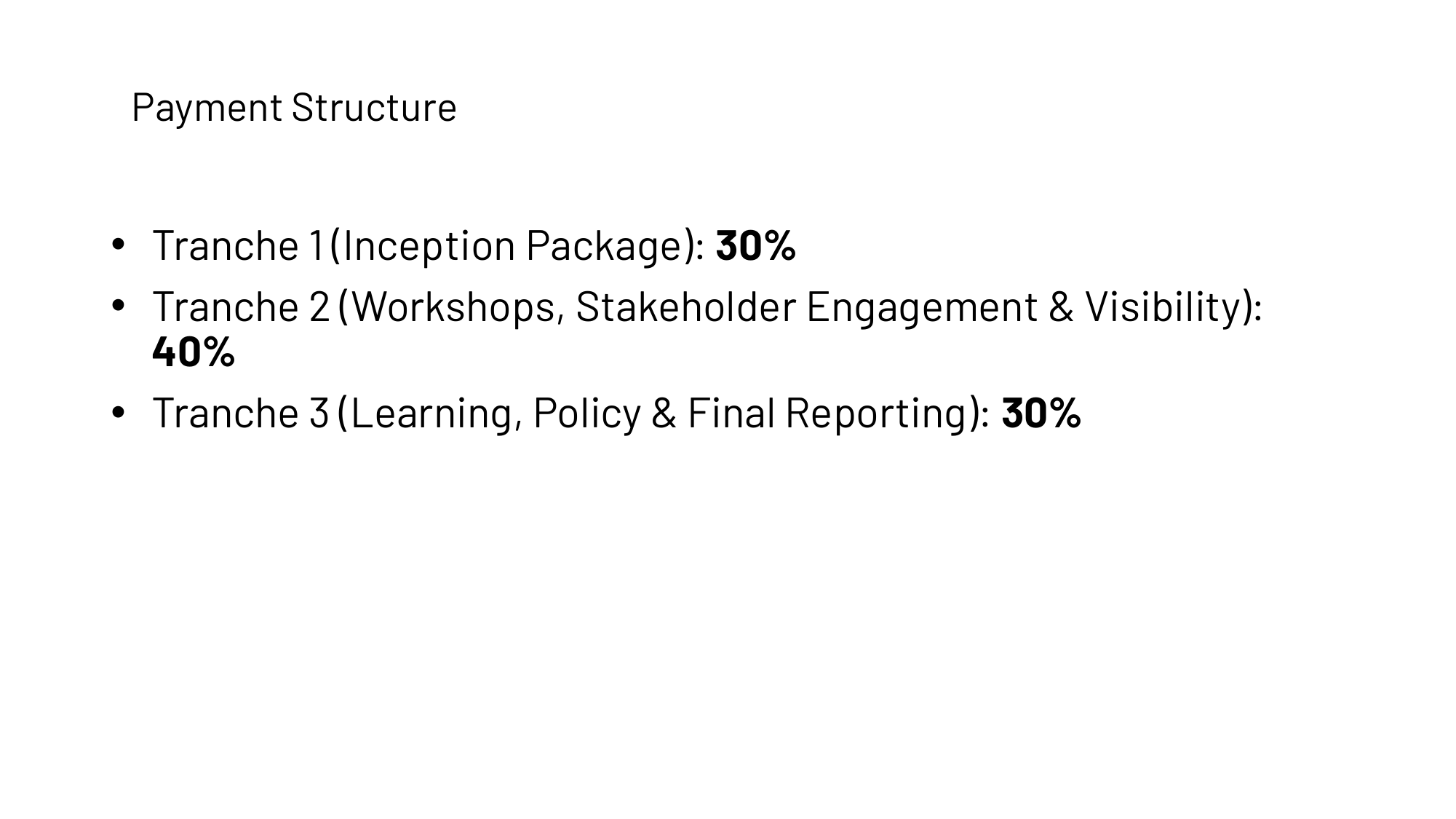

# Payment Structure
Tranche 1 (Inception Package): 30%
Tranche 2 (Workshops, Stakeholder Engagement & Visibility): 40%
Tranche 3 (Learning, Policy & Final Reporting): 30%